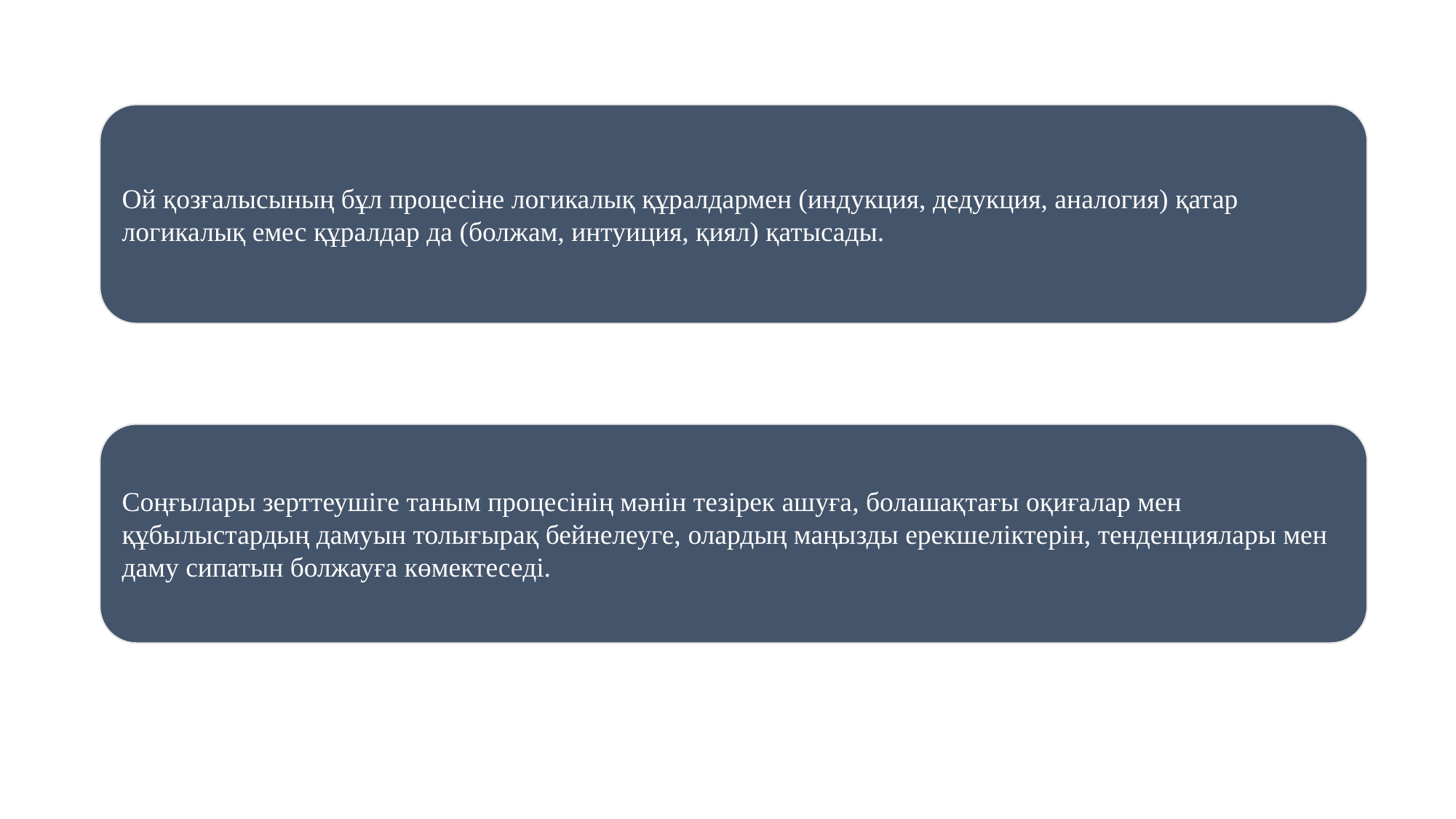

Ой қозғалысының бұл процесіне логикалық құралдармен (индукция, дедукция, аналогия) қатар логикалық емес құралдар да (болжам, интуиция, қиял) қатысады.
Соңғылары зерттеушіге таным процесінің мәнін тезірек ашуға, болашақтағы оқиғалар мен құбылыстардың дамуын толығырақ бейнелеуге, олардың маңызды ерекшеліктерін, тенденциялары мен даму сипатын болжауға көмектеседі.